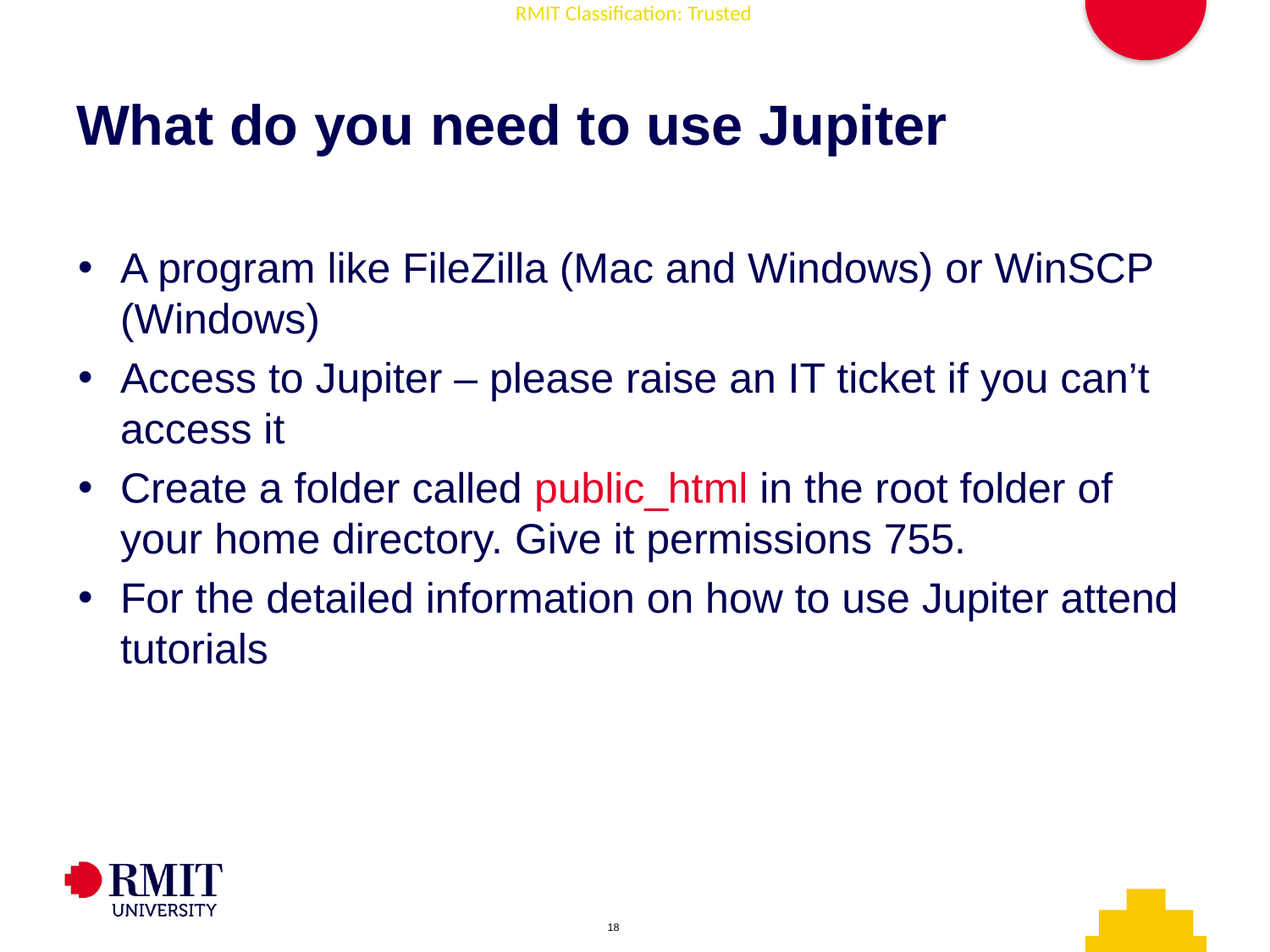

# What do you need to use Jupiter
A program like FileZilla (Mac and Windows) or WinSCP (Windows)
Access to Jupiter – please raise an IT ticket if you can’t access it
Create a folder called public_html in the root folder of your home directory. Give it permissions 755.
For the detailed information on how to use Jupiter attend tutorials
AD006 Associate Degree in IT